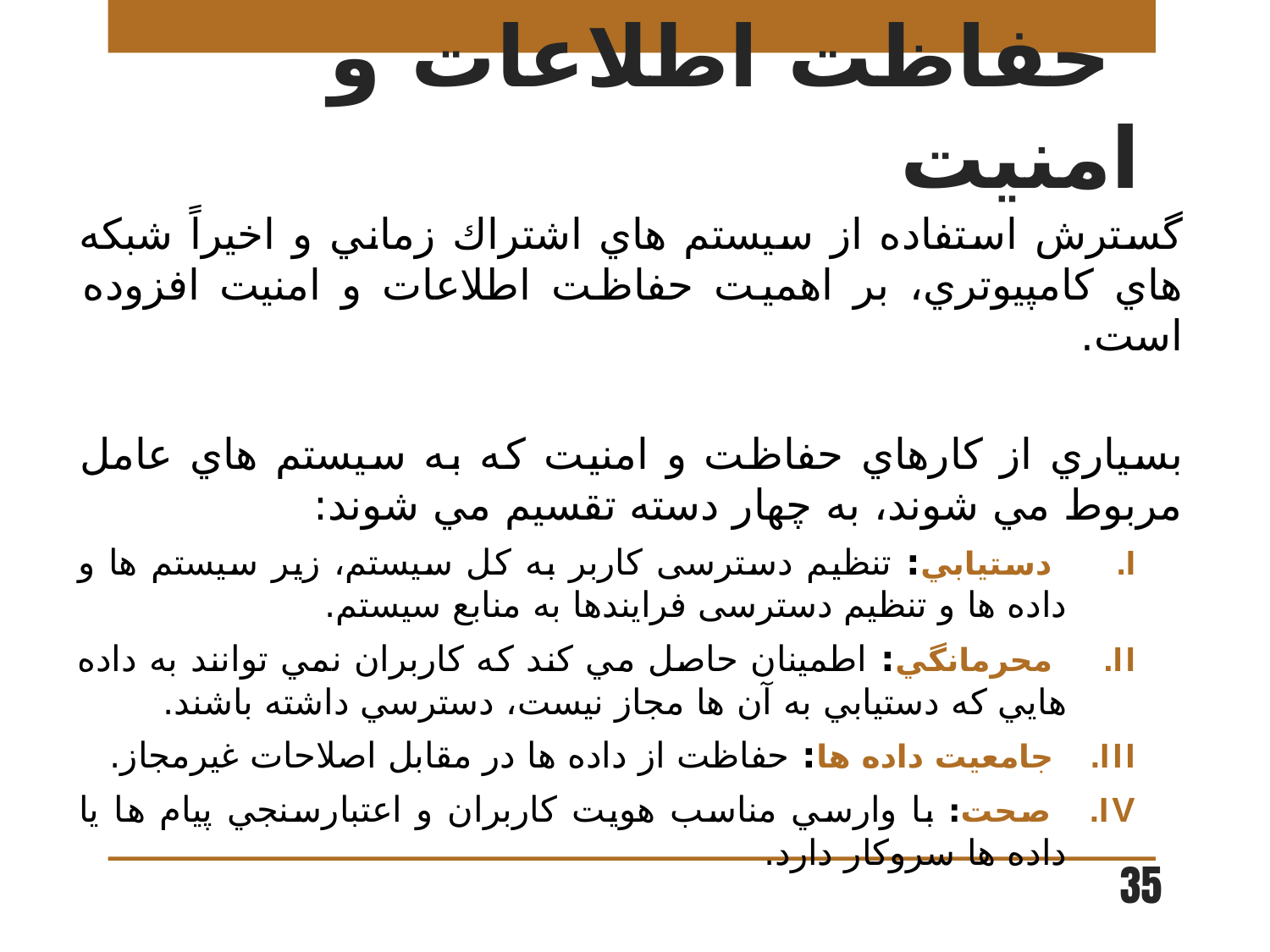

# حفاظت اطلاعات و امنيت
گسترش استفاده از سيستم هاي اشتراك زماني و اخيراً شبكه هاي كامپيوتري، بر اهميت حفاظت اطلاعات و امنيت افزوده است.

بسياري از كارهاي حفاظت و امنيت كه به سيستم هاي عامل مربوط مي شوند، به چهار دسته تقسيم مي شوند:
 دستيابي: تنظیم دسترسی کاربر به کل سیستم، زیر سیستم ها و داده ها و تنظیم دسترسی فرایندها به منابع سیستم.
 محرمانگي: اطمينان حاصل مي كند كه كاربران نمي توانند به داده هايي كه دستيابي به آن ها مجاز نيست، دسترسي داشته باشند.
 جامعيت داده ها: حفاظت از داده ها در مقابل اصلاحات غيرمجاز.
 صحت: با وارسي مناسب هويت كاربران و اعتبارسنجي پيام ها يا داده ها سروكار دارد.
35